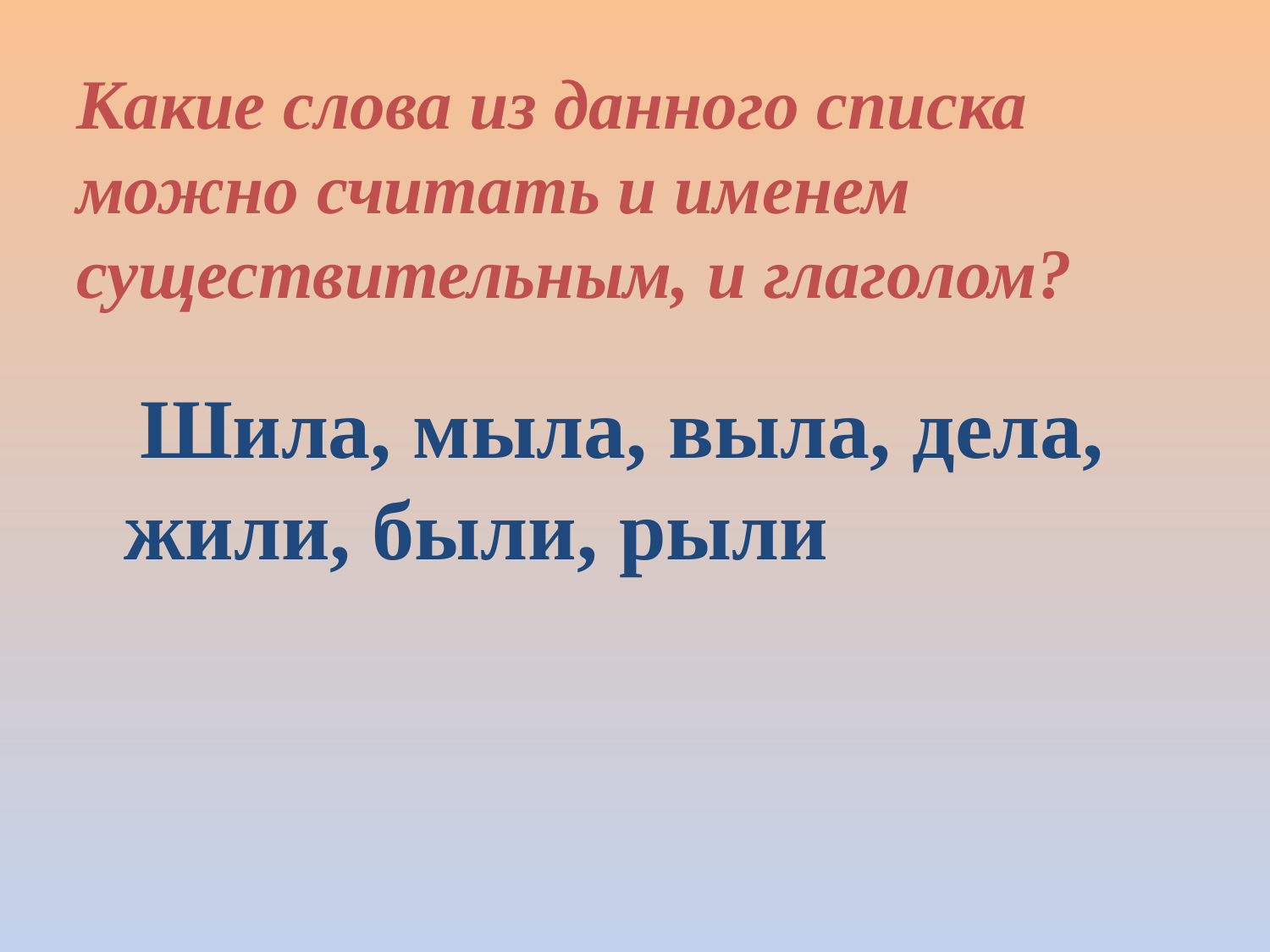

# Какие слова из данного списка можно считать и именем существительным, и глаголом?
   Шила, мыла, выла, дела, жили, были, рыли